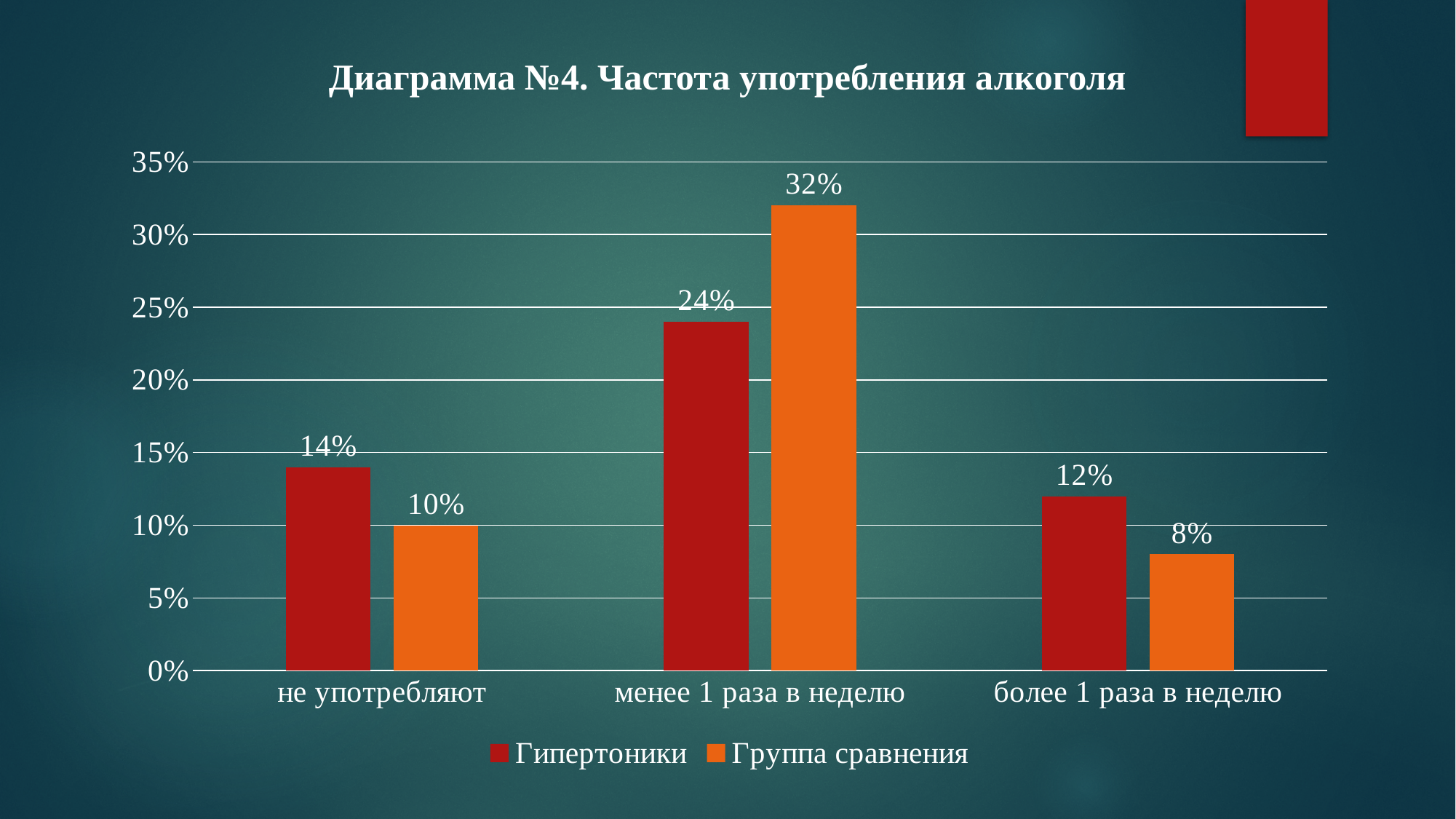

Диаграмма №4. Частота употребления алкоголя

### Chart

| Category | Гипертоники | Группа сравнения |
|---|---|---|
| не употребляют | 0.14 | 0.1 |
| менее 1 раза в неделю | 0.24 | 0.32 |
| более 1 раза в неделю | 0.12 | 0.08 |